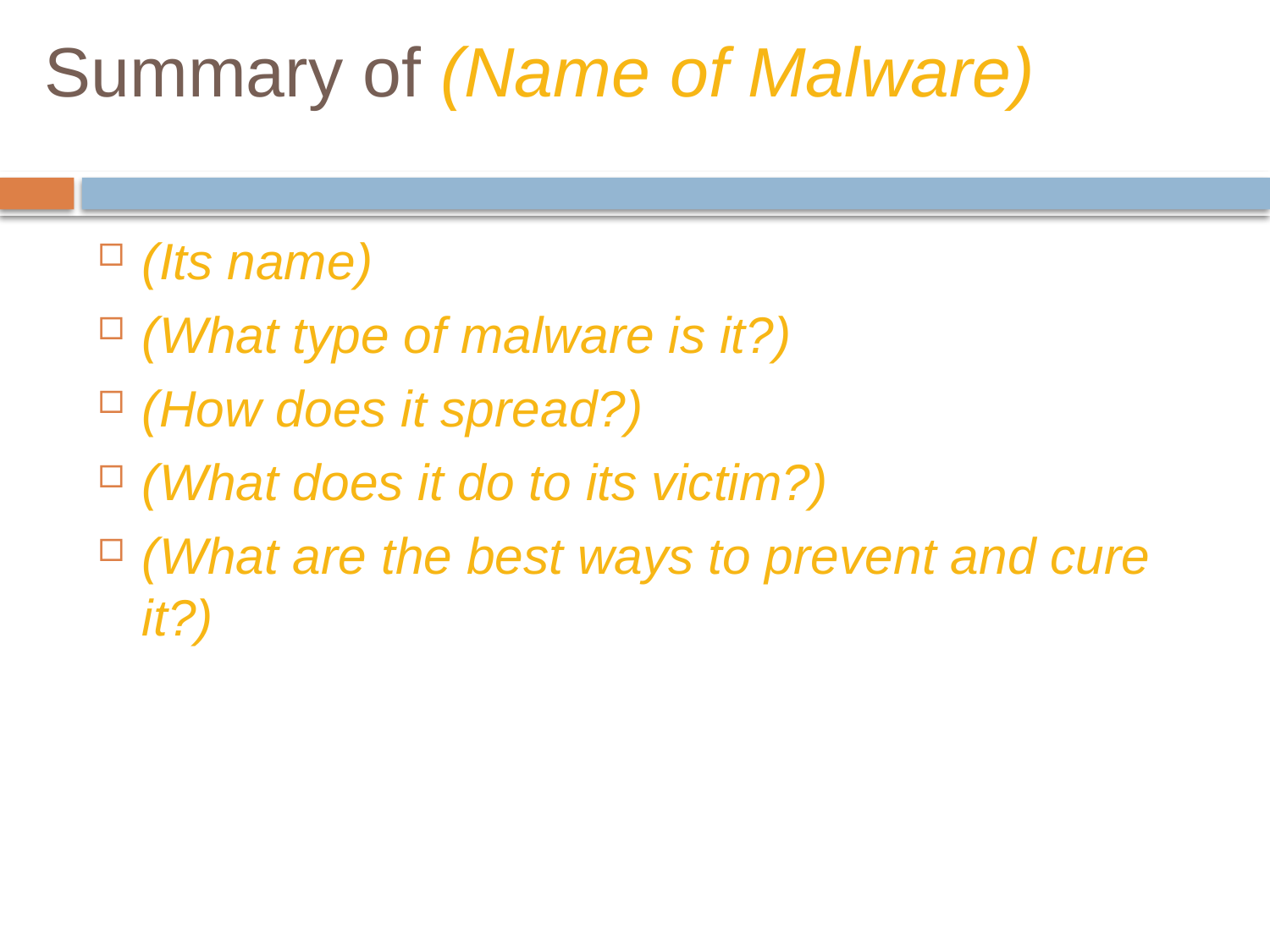

# Summary of (Name of Malware)
(Its name)
(What type of malware is it?)
(How does it spread?)
(What does it do to its victim?)
(What are the best ways to prevent and cure it?)